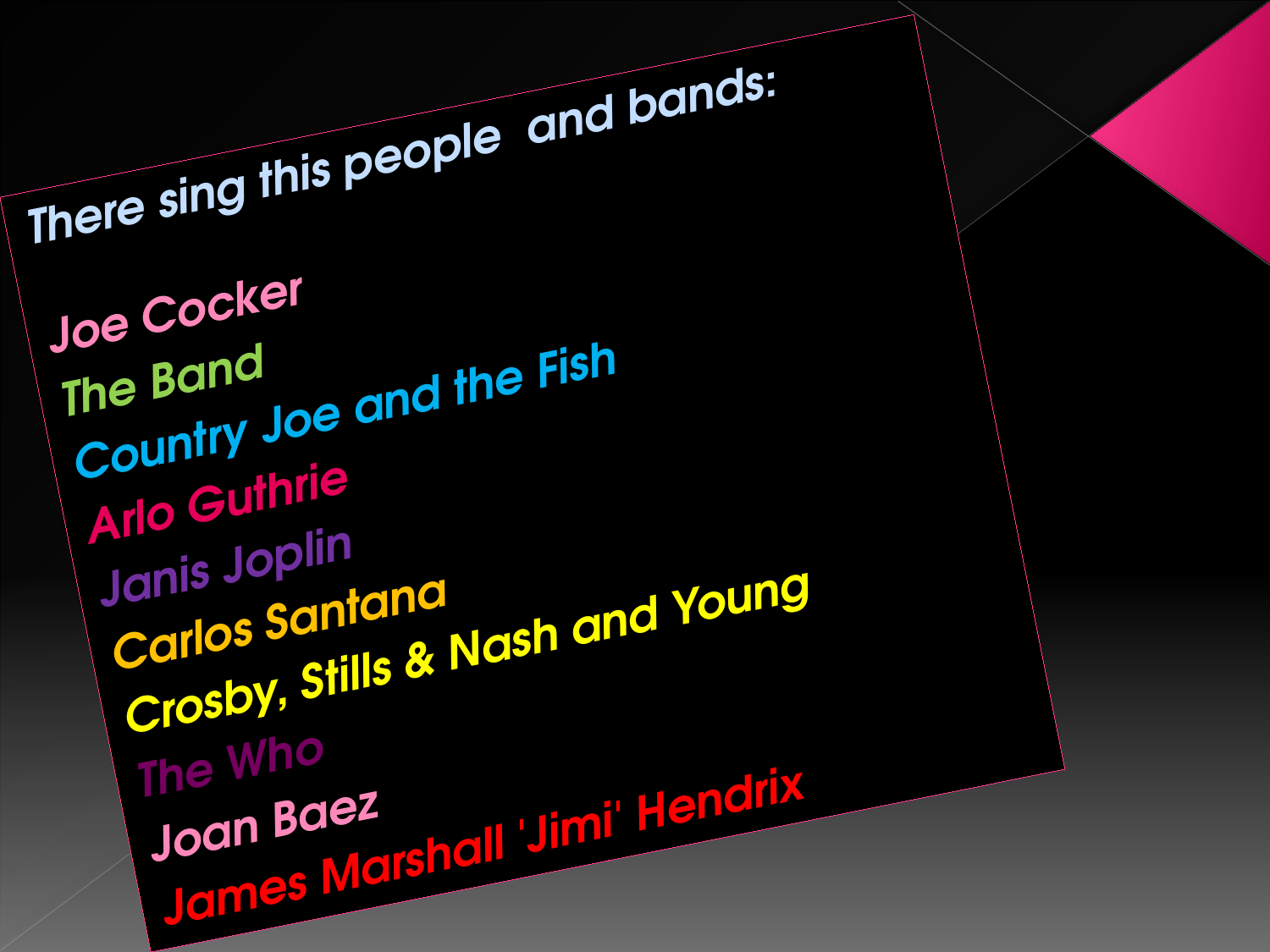

There sing this people  and bands:

Joe Cocker
The Band
Country Joe and the Fish
Arlo Guthrie
Janis Joplin
Carlos Santana
Crosby, Stills & Nash and Young
The Who
Joan Baez
James Marshall 'Jimi' Hendrix